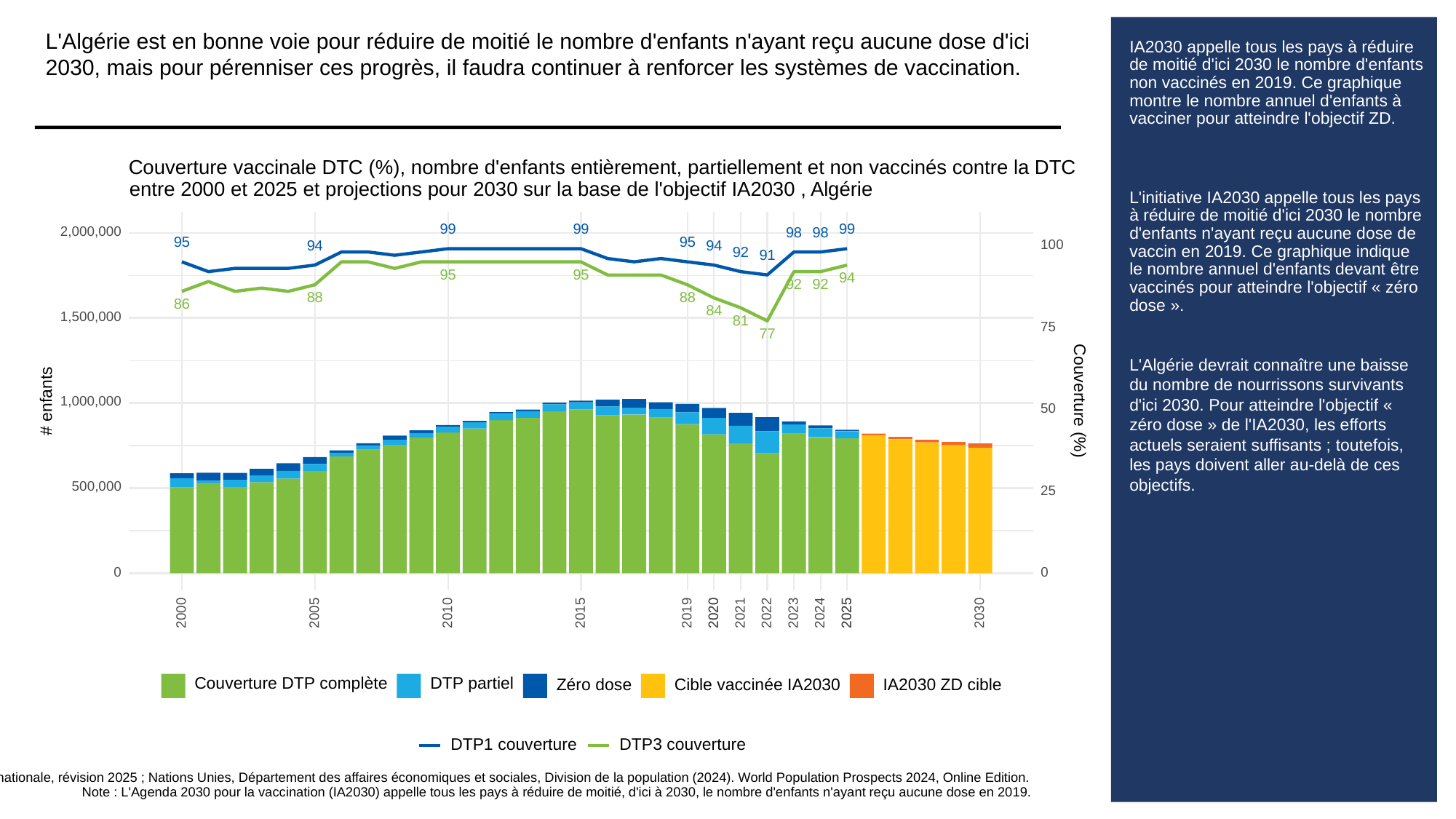

L'Algérie est en bonne voie pour réduire de moitié le nombre d'enfants n'ayant reçu aucune dose d'ici 2030, mais pour pérenniser ces progrès, il faudra continuer à renforcer les systèmes de vaccination.
# IA2030 appelle tous les pays à réduire de moitié d'ici 2030 le nombre d'enfants non vaccinés en 2019. Ce graphique montre le nombre annuel d'enfants à vacciner pour atteindre l'objectif ZD.

L'initiative IA2030 appelle tous les pays à réduire de moitié d'ici 2030 le nombre d'enfants n'ayant reçu aucune dose de vaccin en 2019. Ce graphique indique le nombre annuel d'enfants devant être vaccinés pour atteindre l'objectif « zéro dose ».

L'Algérie devrait connaître une baisse du nombre de nourrissons survivants d'ici 2030. Pour atteindre l'objectif « zéro dose » de l'IA2030, les efforts actuels seraient suffisants ; toutefois, les pays doivent aller au-delà de ces objectifs.

Couverture vaccinale DTC (%), nombre d'enfants entièrement, partiellement et non vaccinés contre la DTC
entre 2000 et 2025 et projections pour 2030 sur la base de l'objectif IA2030 , Algérie

99
99
99
2,000,000
98
98

95
95
100
94
94
92

91

95
95
94

92
92
88
88
86
84
1,500,000
81

75
77

Couverture (%)
# enfants
1,000,000

50

500,000

25

0
0

2023
2030
2000
2005
2010
2015
2019
2020
2020
2021
2022
2024
2025
2025

Couverture DTP complète
DTP partiel
Cible vaccinée IA2030
Zéro dose
IA2030 ZD cible
DTP3 couverture
DTP1 couverture

Sources : Estimations OMS/UNICEF de la couverture vaccinale nationale, révision 2025 ; Nations Unies, Département des affaires économiques et sociales, Division de la population (2024). World Population Prospects 2024, Online Edition.
Note : L'Agenda 2030 pour la vaccination (IA2030) appelle tous les pays à réduire de moitié, d'ici à 2030, le nombre d'enfants n'ayant reçu aucune dose en 2019.